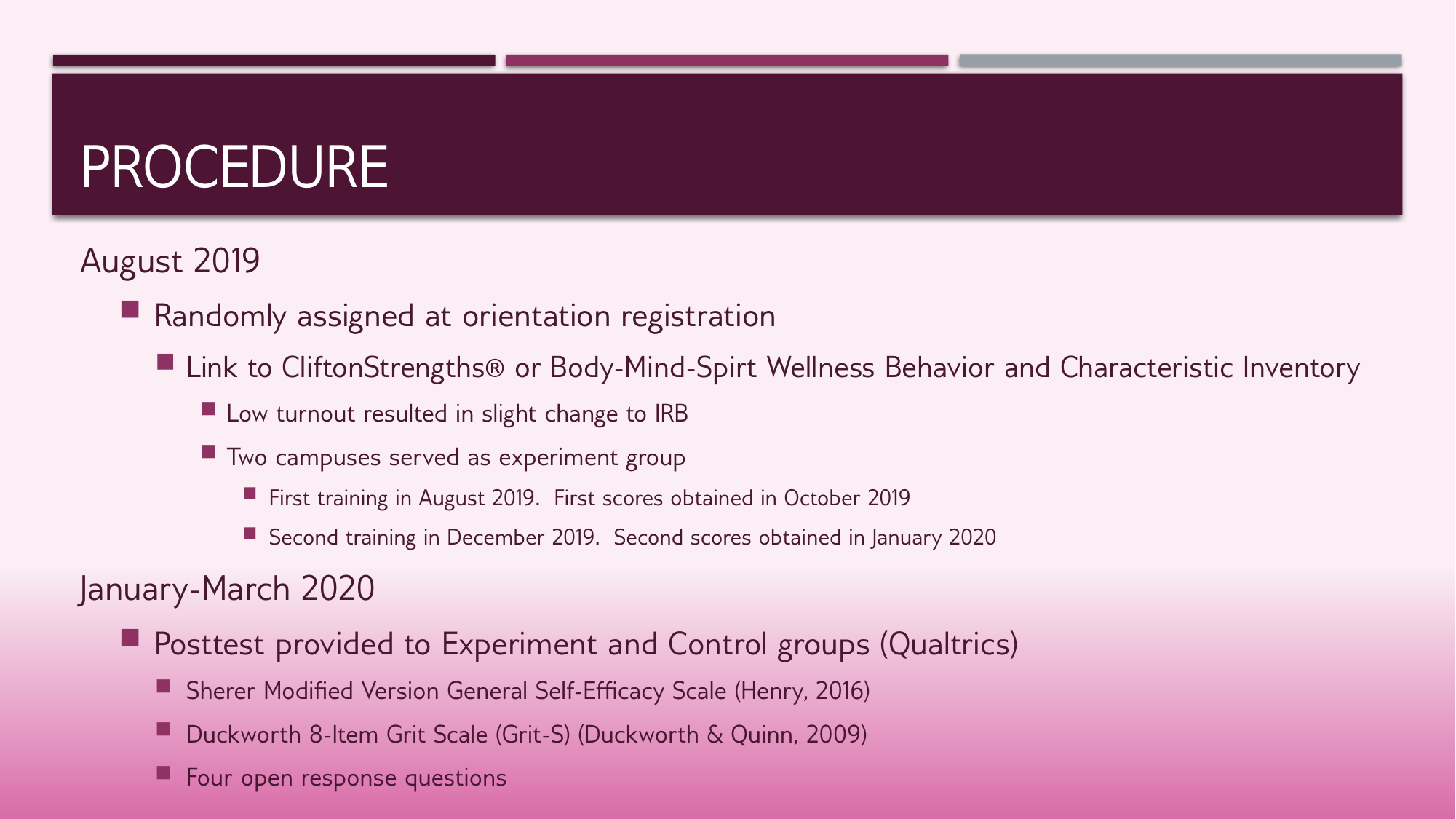

# PROCEDURE
August 2019
Randomly assigned at orientation registration
Link to CliftonStrengths® or Body-Mind-Spirt Wellness Behavior and Characteristic Inventory
Low turnout resulted in slight change to IRB
Two campuses served as experiment group
First training in August 2019.  First scores obtained in October 2019
Second training in December 2019.  Second scores obtained in January 2020
January-March 2020
Posttest provided to Experiment and Control groups (Qualtrics)
Sherer Modified Version General Self-Efficacy Scale (Henry, 2016)
Duckworth 8-Item Grit Scale (Grit-S) (Duckworth & Quinn, 2009)
Four open response questions